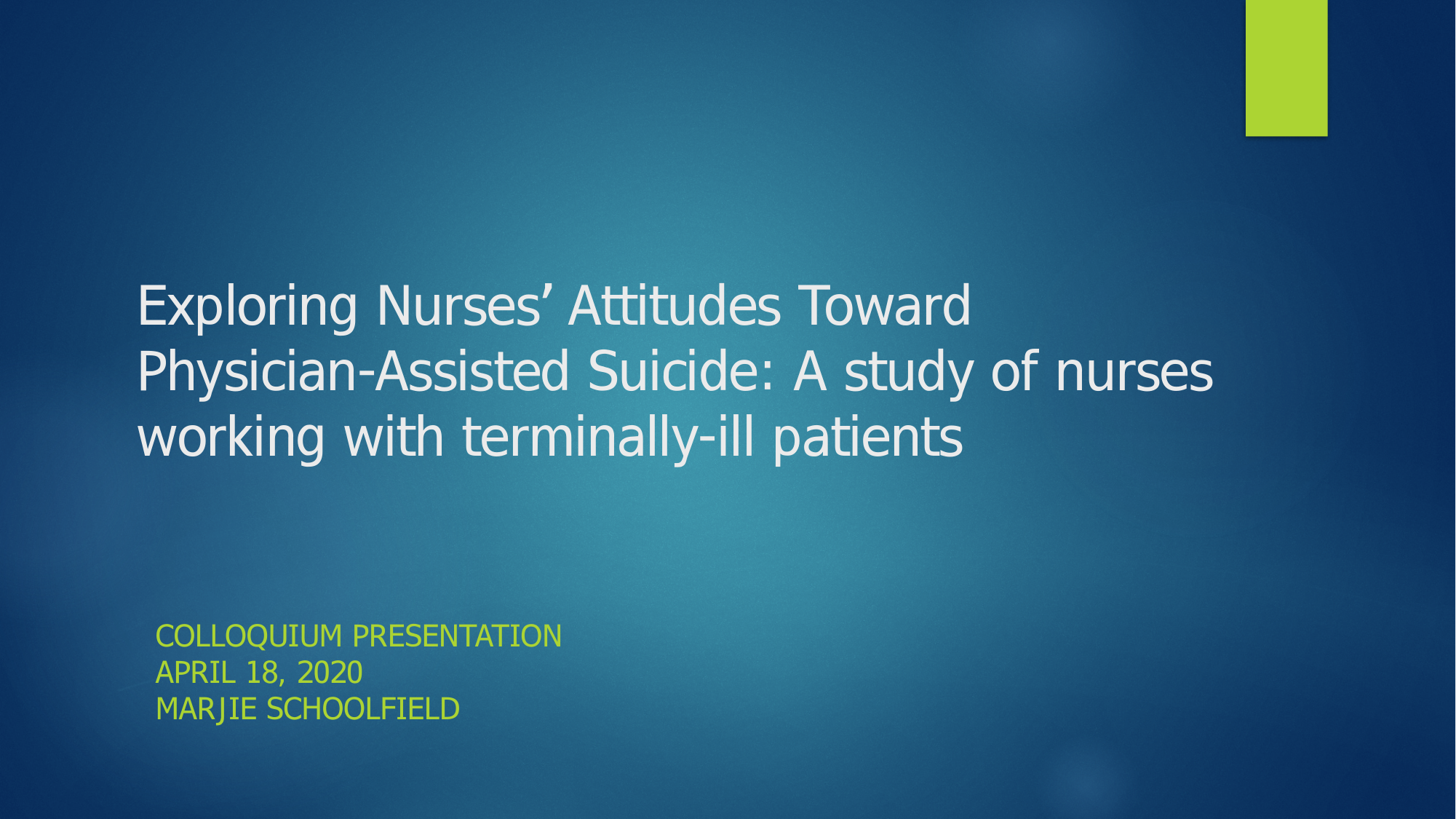

# Exploring Nurses’ Attitudes Toward Physician-Assisted Suicide: A study of nurses working with terminally-ill patients
Colloquium Presentation
April 18, 2020
Marjie Schoolfield